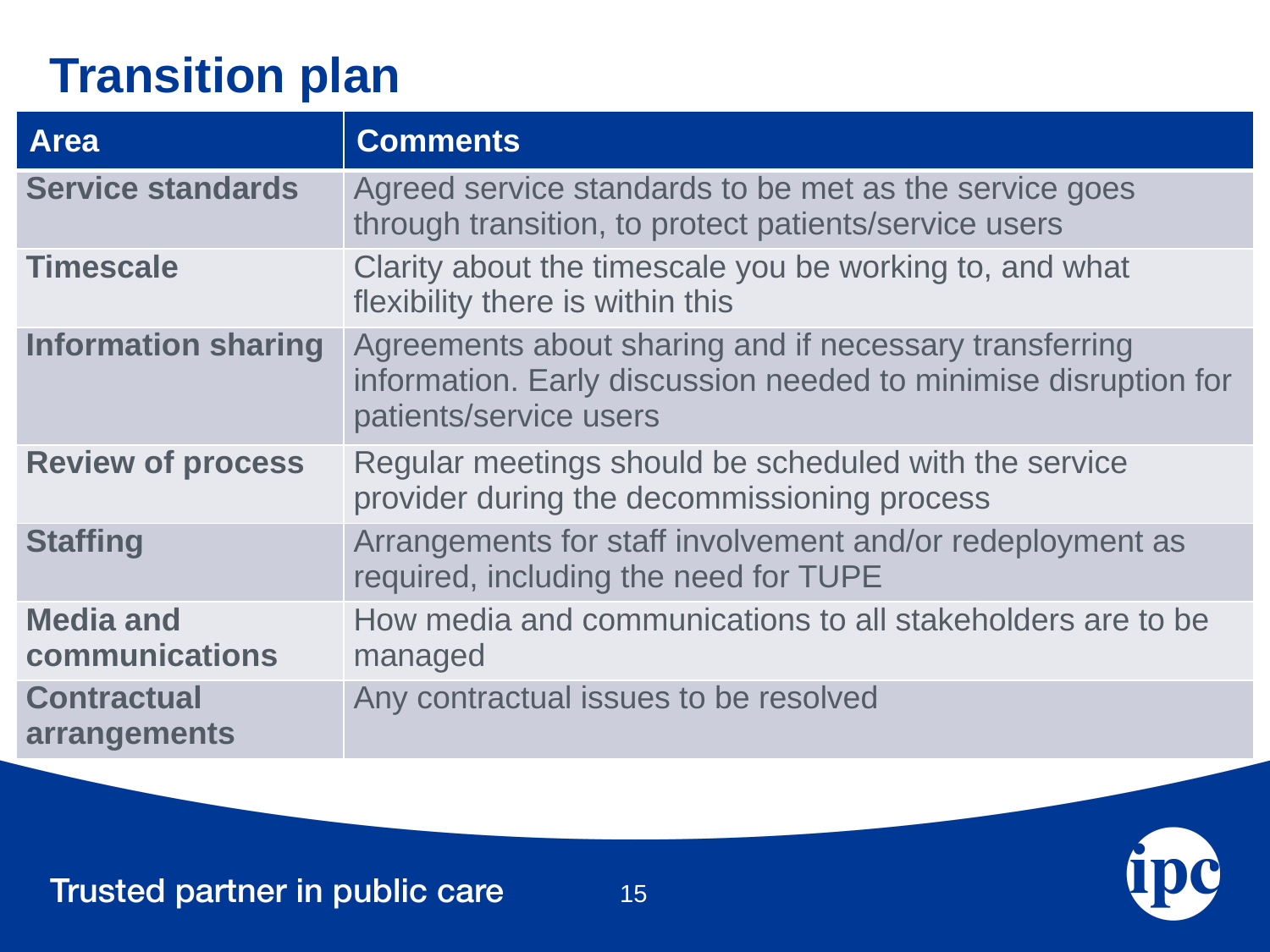

# Transition plan
| Area | Comments |
| --- | --- |
| Service standards | Agreed service standards to be met as the service goes through transition, to protect patients/service users |
| Timescale | Clarity about the timescale you be working to, and what flexibility there is within this |
| Information sharing | Agreements about sharing and if necessary transferring information. Early discussion needed to minimise disruption for patients/service users |
| Review of process | Regular meetings should be scheduled with the service provider during the decommissioning process |
| Staffing | Arrangements for staff involvement and/or redeployment as required, including the need for TUPE |
| Media and communications | How media and communications to all stakeholders are to be managed |
| Contractual arrangements | Any contractual issues to be resolved |
15